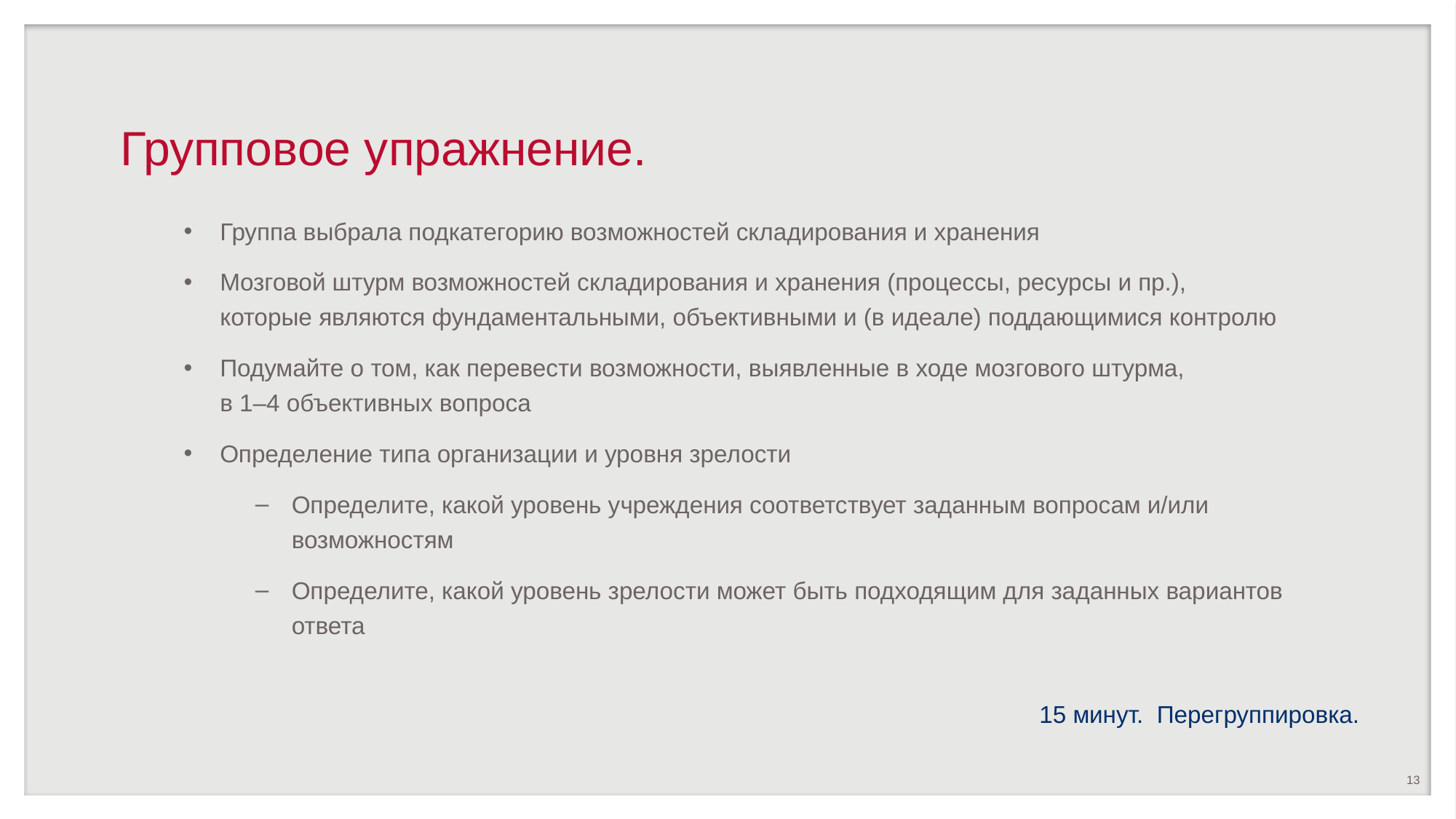

# Групповое упражнение.
Группа выбрала подкатегорию возможностей складирования и хранения
Мозговой штурм возможностей складирования и хранения (процессы, ресурсы и пр.),
которые являются фундаментальными, объективными и (в идеале) поддающимися контролю
Подумайте о том, как перевести возможности, выявленные в ходе мозгового штурма,
в 1–4 объективных вопроса
Определение типа организации и уровня зрелости
Определите, какой уровень учреждения соответствует заданным вопросам и/или возможностям
Определите, какой уровень зрелости может быть подходящим для заданных вариантов ответа

15 минут.  Перегруппировка.
13